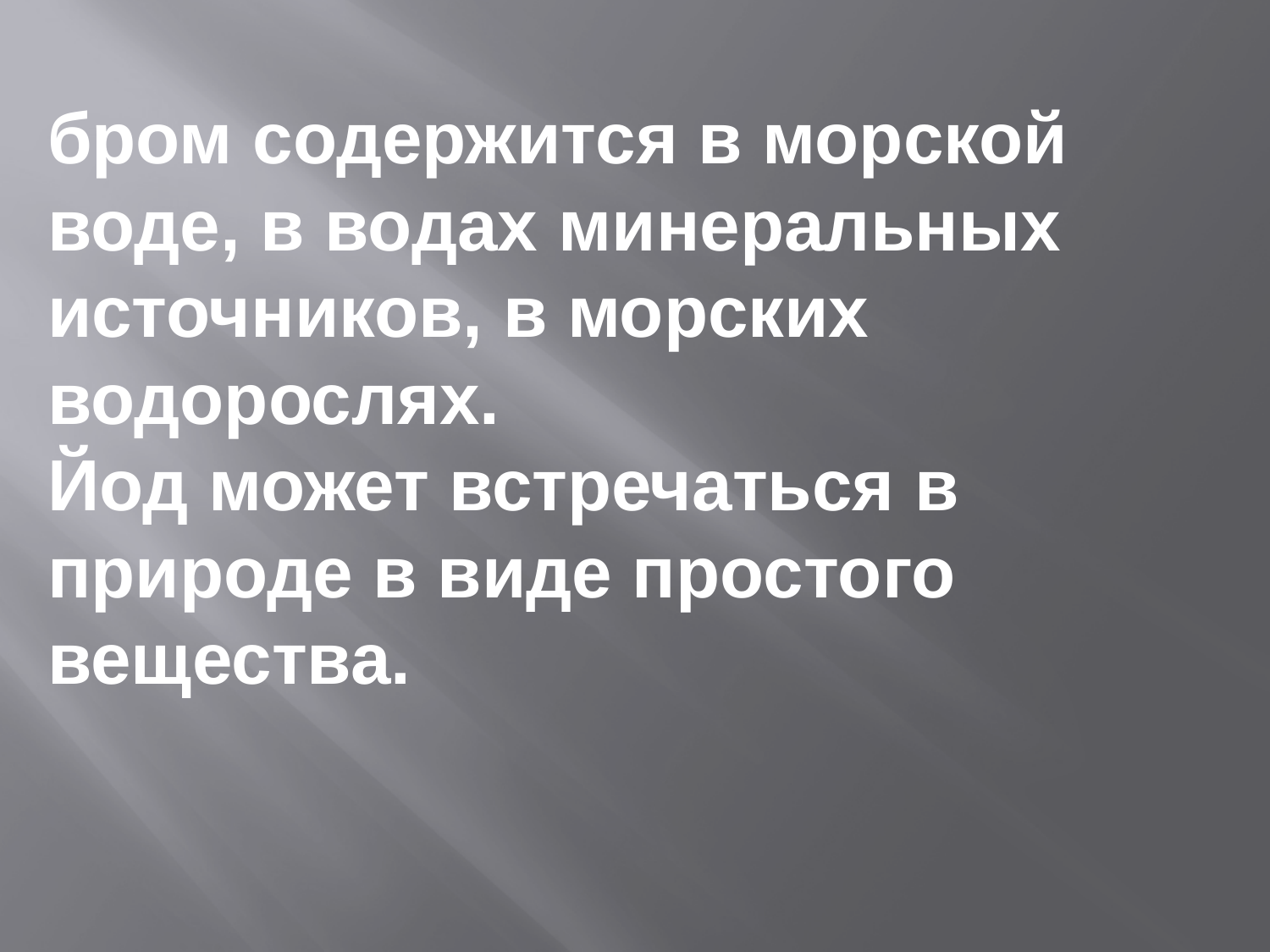

# бром содержится в морской воде, в водах минеральных источников, в морских водорослях. Йод может встречаться в природе в виде простого вещества.